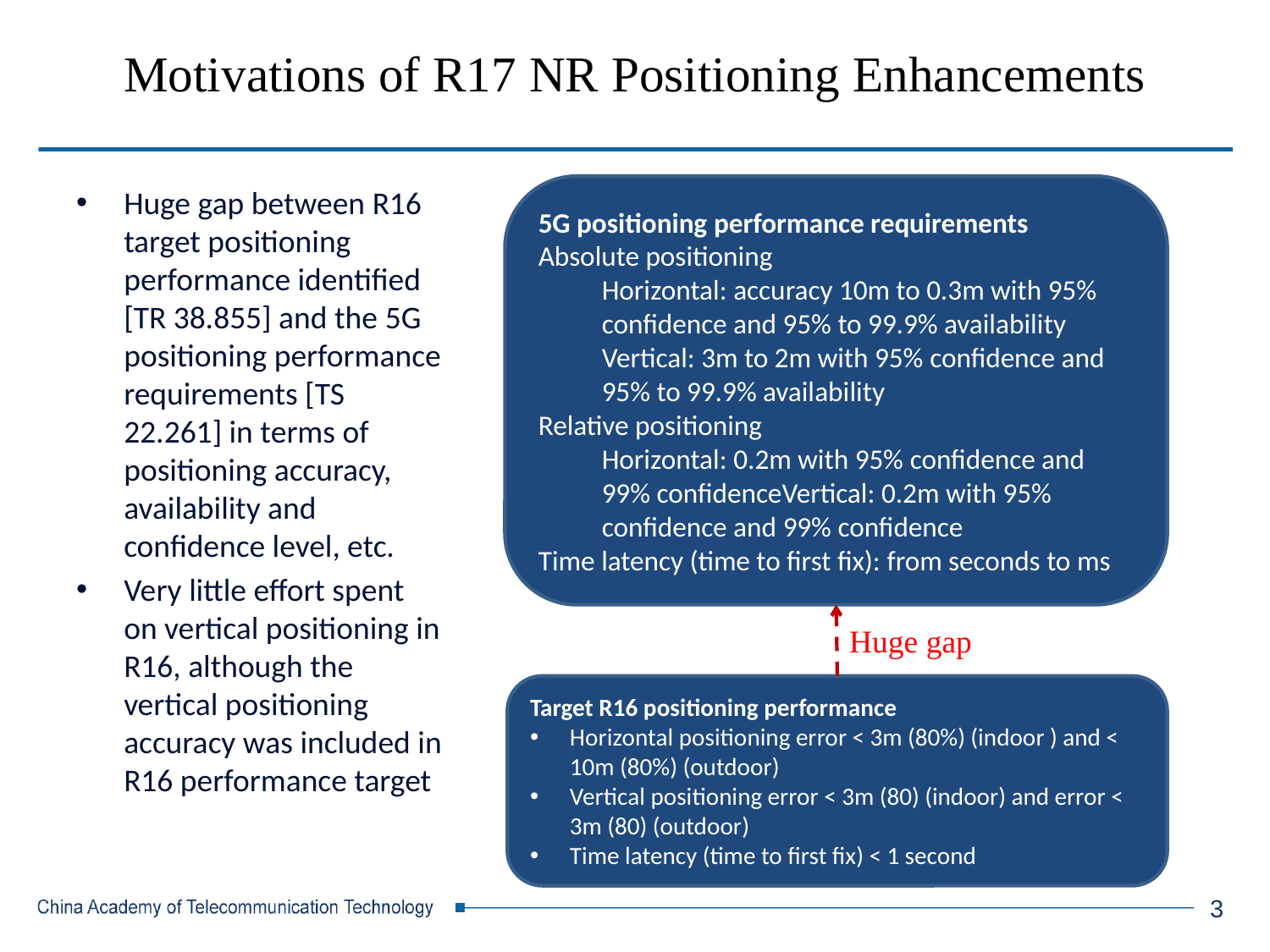

Motivations of R17 NR Positioning Enhancements
Huge gap between R16 target positioning performance identified [TR 38.855] and the 5G positioning performance requirements [TS 22.261] in terms of positioning accuracy, availability and confidence level, etc.
Very little effort spent on vertical positioning in R16, although the vertical positioning accuracy was included in R16 performance target

5G positioning performance requirements
Absolute positioning
Horizontal: accuracy 10m to 0.3m with 95% confidence and 95% to 99.9% availability
Vertical: 3m to 2m with 95% confidence and 95% to 99.9% availability
Relative positioning
Horizontal: 0.2m with 95% confidence and 99% confidenceVertical: 0.2m with 95% confidence and 99% confidence
Time latency (time to first fix): from seconds to ms
Huge gap
Target R16 positioning performance
Horizontal positioning error < 3m (80%) (indoor ) and < 10m (80%) (outdoor)
Vertical positioning error < 3m (80) (indoor) and error < 3m (80) (outdoor)
Time latency (time to first fix) < 1 second
3